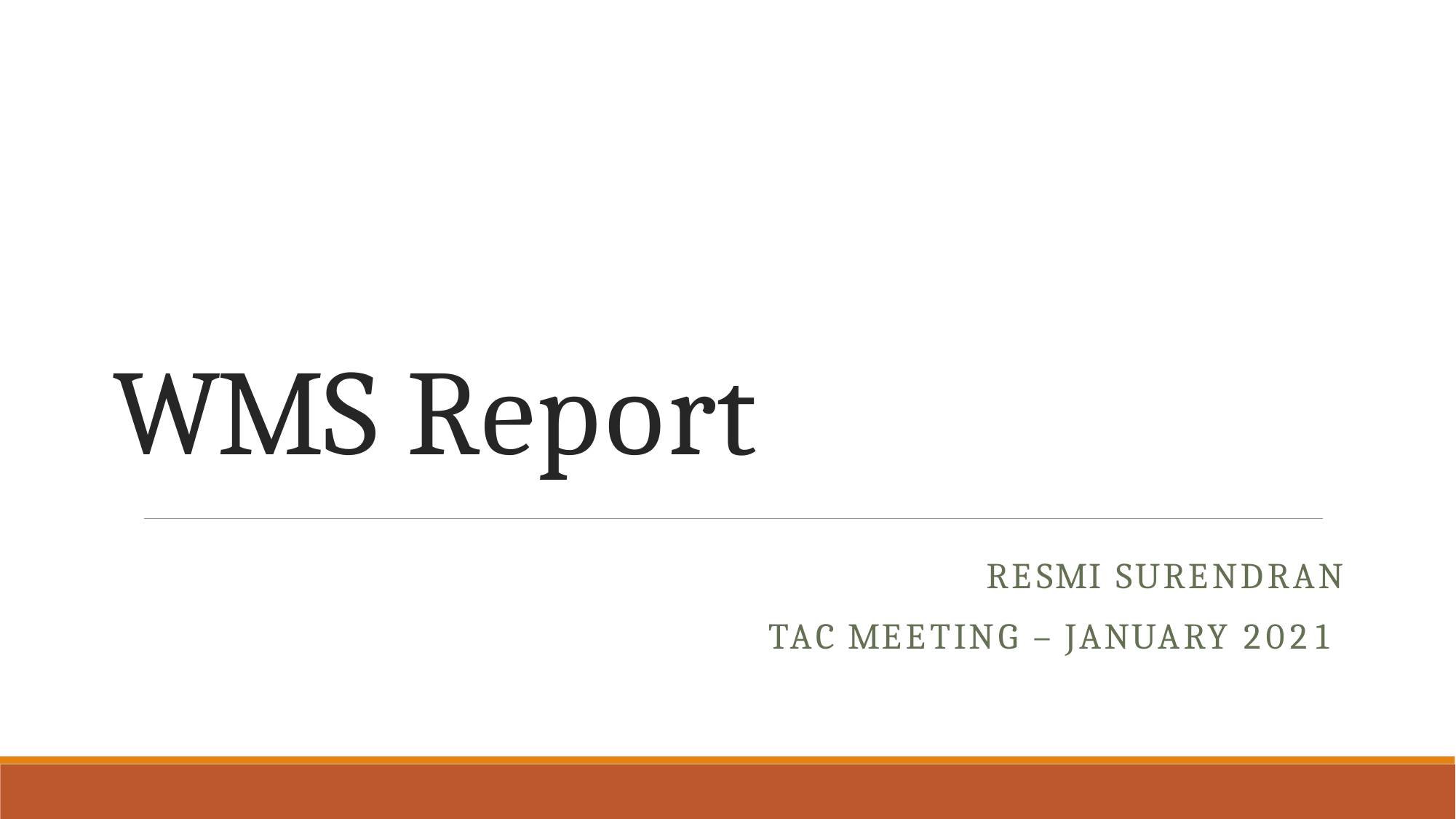

# WMS Report
Resmi Surendran
TAC Meeting – January 2021